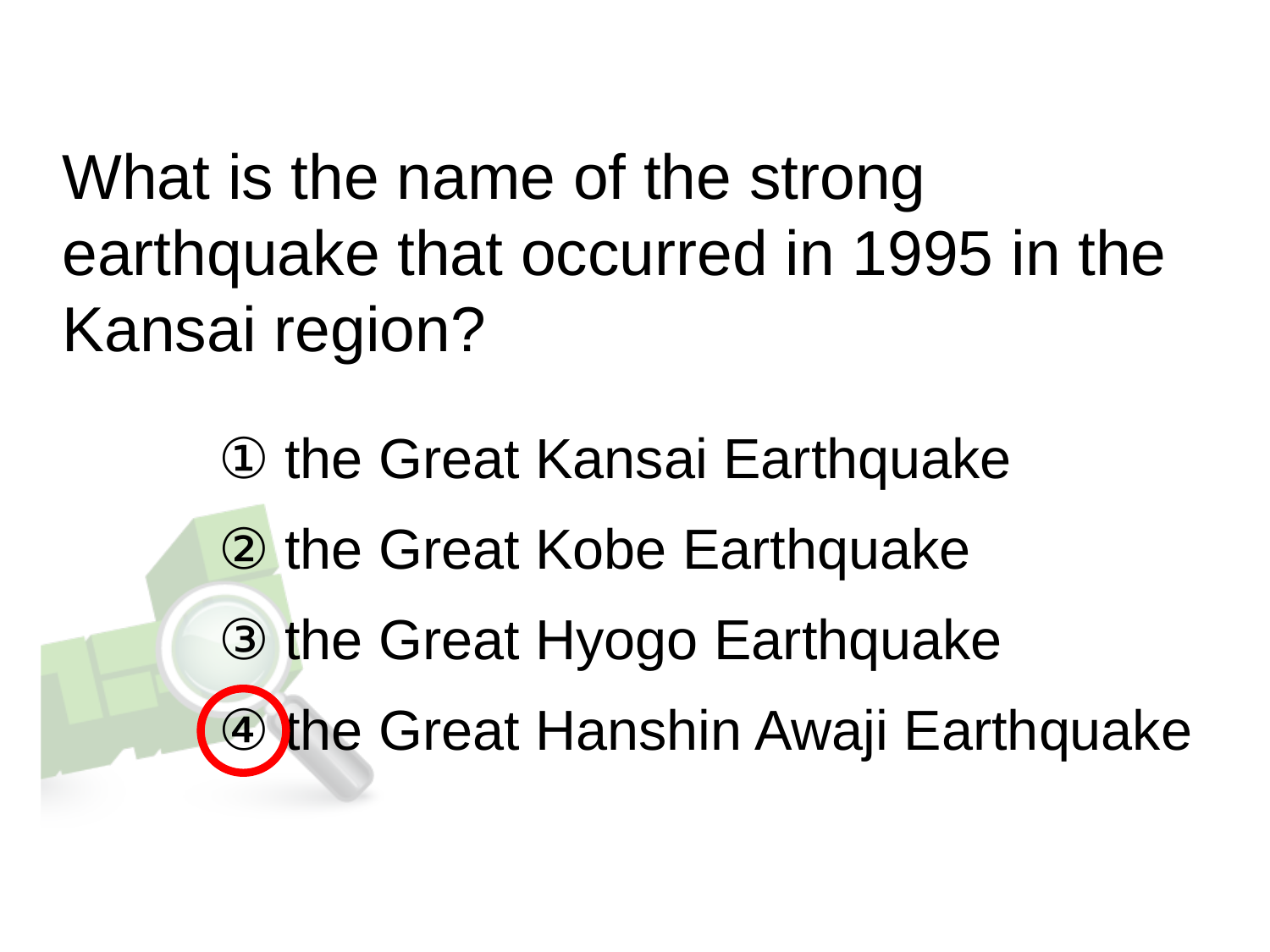

# What is the name of the strong earthquake that occurred in 1995 in the Kansai region?
① the Great Kansai Earthquake
② the Great Kobe Earthquake
③ the Great Hyogo Earthquake
④ the Great Hanshin Awaji Earthquake